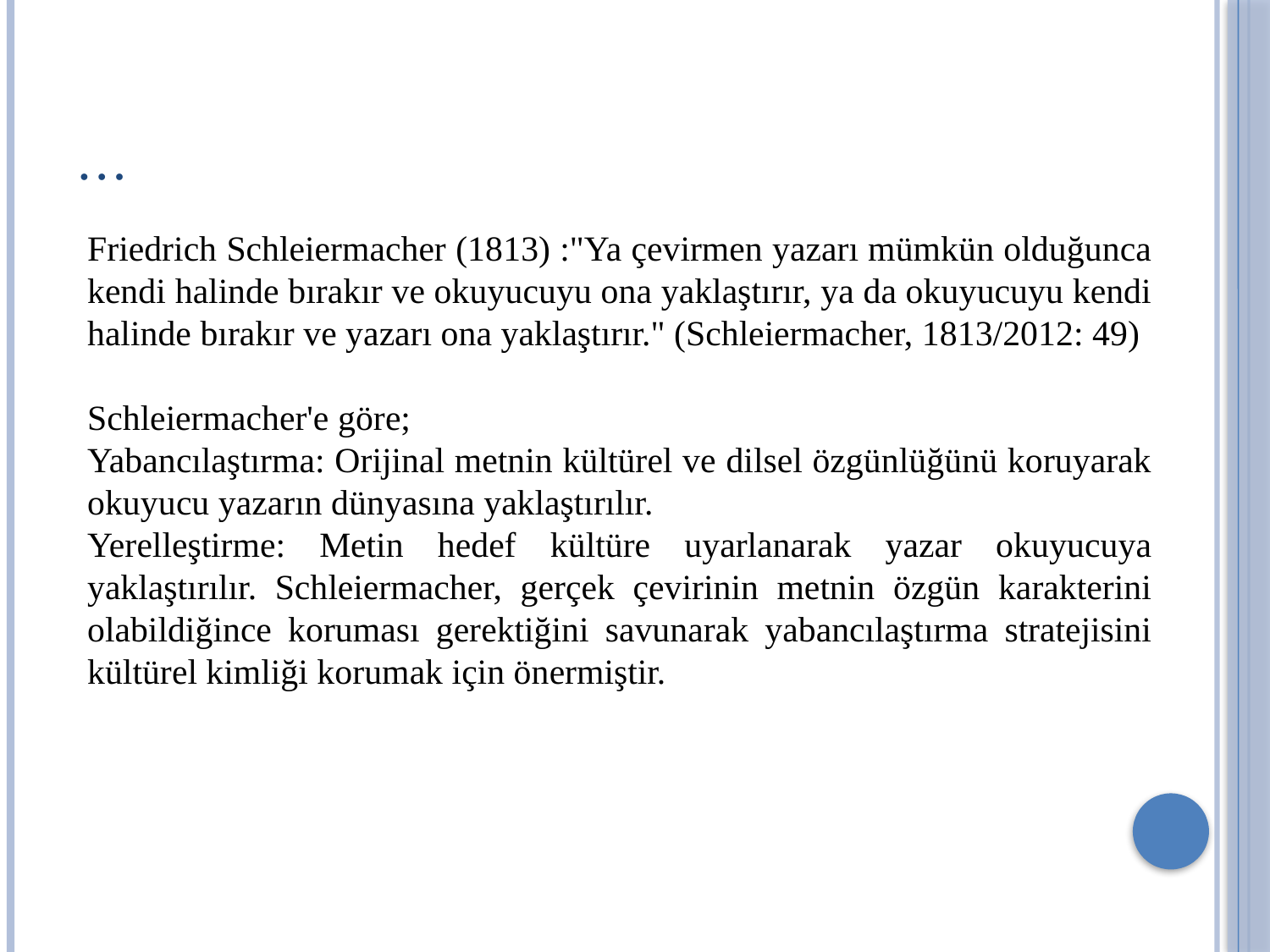

# …
Friedrich Schleiermacher (1813) :"Ya çevirmen yazarı mümkün olduğunca kendi halinde bırakır ve okuyucuyu ona yaklaştırır, ya da okuyucuyu kendi halinde bırakır ve yazarı ona yaklaştırır." (Schleiermacher, 1813/2012: 49)

Schleiermacher'e göre;
Yabancılaştırma: Orijinal metnin kültürel ve dilsel özgünlüğünü koruyarak okuyucu yazarın dünyasına yaklaştırılır.
Yerelleştirme: Metin hedef kültüre uyarlanarak yazar okuyucuya yaklaştırılır. Schleiermacher, gerçek çevirinin metnin özgün karakterini olabildiğince koruması gerektiğini savunarak yabancılaştırma stratejisini kültürel kimliği korumak için önermiştir.